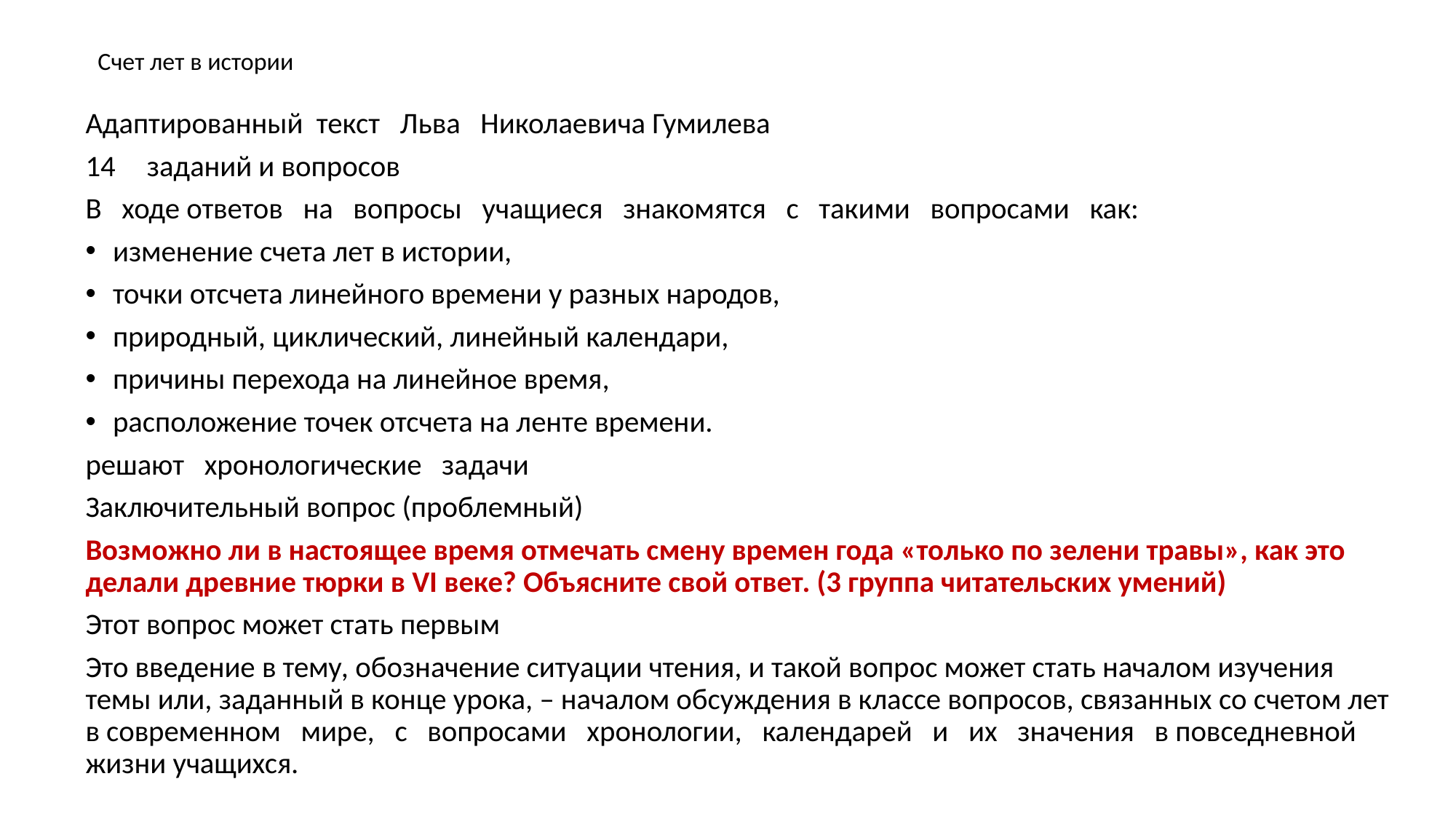

# Счет лет в истории
Адаптированный  текст   Льва   Николаевича Гумилева
заданий и вопросов
В   ходе ответов   на   вопросы   учащиеся   знакомятся   с   такими   вопросами   как:
изменение счета лет в истории,
точки отсчета линейного времени у разных народов,
природный, циклический, линейный календари,
причины перехода на линейное время,
расположение точек отсчета на ленте времени.
решают   хронологические   задачи
Заключительный вопрос (проблемный)
Возможно ли в настоящее время отмечать смену времен года «только по зелени травы», как это делали древние тюрки в VI веке? Объясните свой ответ. (3 группа читательских умений)
Этот вопрос может стать первым
Это введение в тему, обозначение ситуации чтения, и такой вопрос может стать началом изучения темы или, заданный в конце урока, – началом обсуждения в классе вопросов, связанных со счетом лет в современном   мире,   с   вопросами   хронологии,   календарей   и   их   значения   в повседневной жизни учащихся.